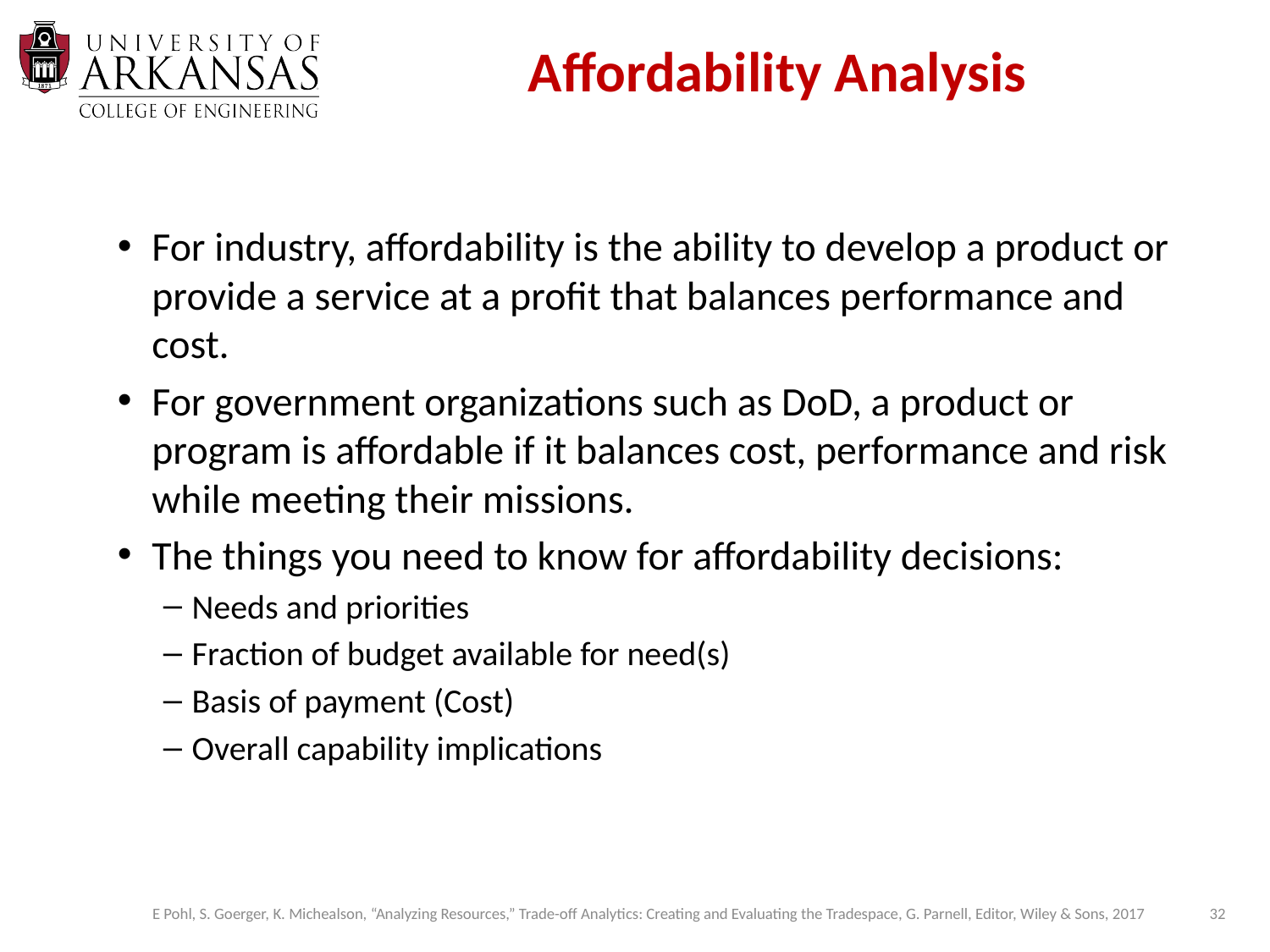

# Affordability Analysis
For industry, affordability is the ability to develop a product or provide a service at a profit that balances performance and cost.
For government organizations such as DoD, a product or program is affordable if it balances cost, performance and risk while meeting their missions.
The things you need to know for affordability decisions:
Needs and priorities
Fraction of budget available for need(s)
Basis of payment (Cost)
Overall capability implications

32
E Pohl, S. Goerger, K. Michealson, “Analyzing Resources,” Trade-off Analytics: Creating and Evaluating the Tradespace, G. Parnell, Editor, Wiley & Sons, 2017